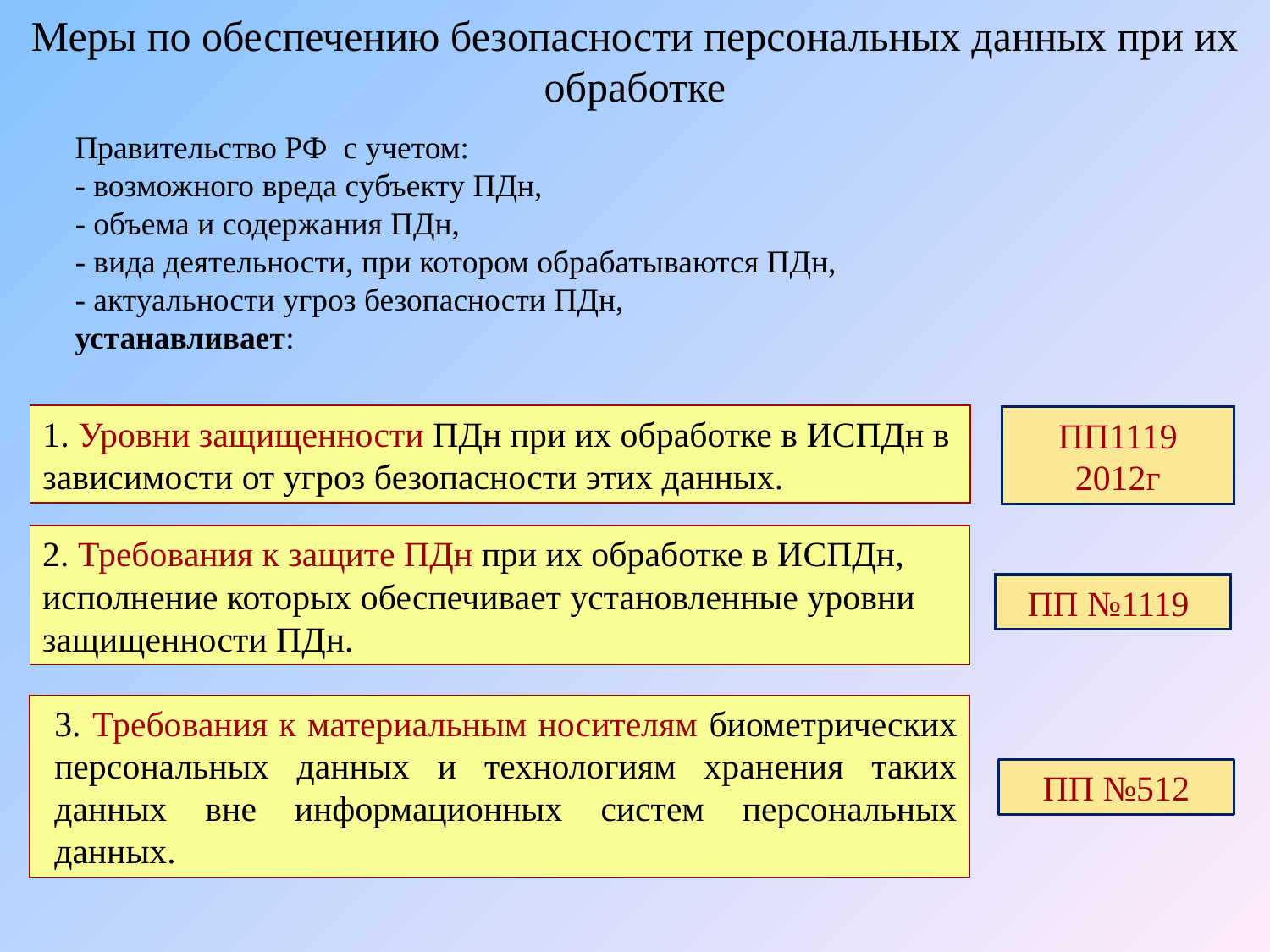

Меры по обеспечению безопасности персональных данных при их обработке
Правительство РФ  с учетом:
- возможного вреда субъекту ПДн,
- объема и содержания ПДн,
- вида деятельности, при котором обрабатываются ПДн,
- актуальности угроз безопасности ПДн,
устанавливает:
1. Уровни защищенности ПДн при их обработке в ИСПДн в зависимости от угроз безопасности этих данных.
ПП1119 2012г
2. Требования к защите ПДн при их обработке в ИСПДн, исполнение которых обеспечивает установленные уровни защищенности ПДн.
ПП №1119
3. Требования к материальным носителям биометрических персональных данных и технологиям хранения таких данных вне информационных систем персональных данных.
ПП №512